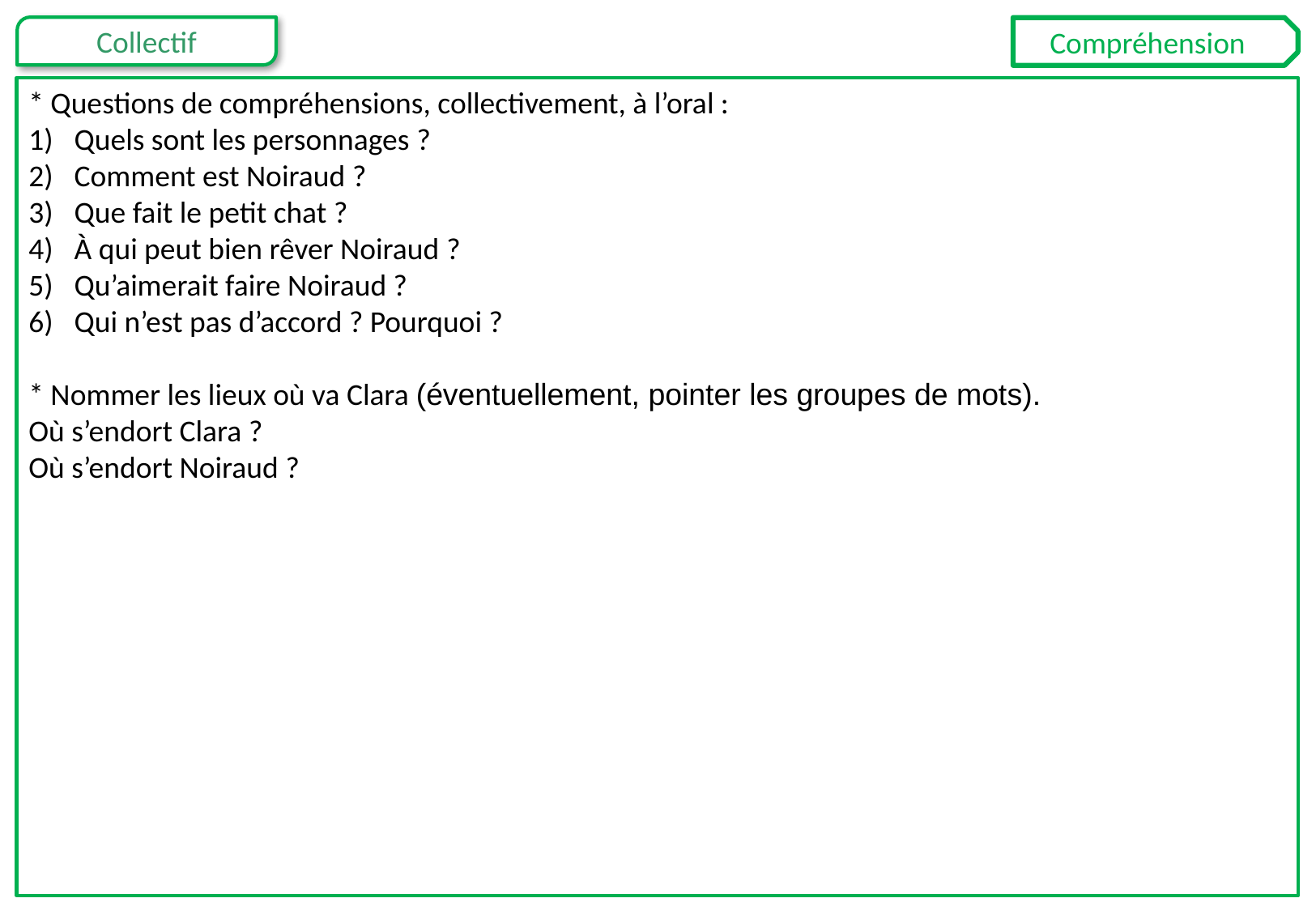

Compréhension
* Questions de compréhensions, collectivement, à l’oral :
Quels sont les personnages ?
Comment est Noiraud ?
Que fait le petit chat ?
À qui peut bien rêver Noiraud ?
Qu’aimerait faire Noiraud ?
Qui n’est pas d’accord ? Pourquoi ?

* Nommer les lieux où va Clara (éventuellement, pointer les groupes de mots).
Où s’endort Clara ?
Où s’endort Noiraud ?